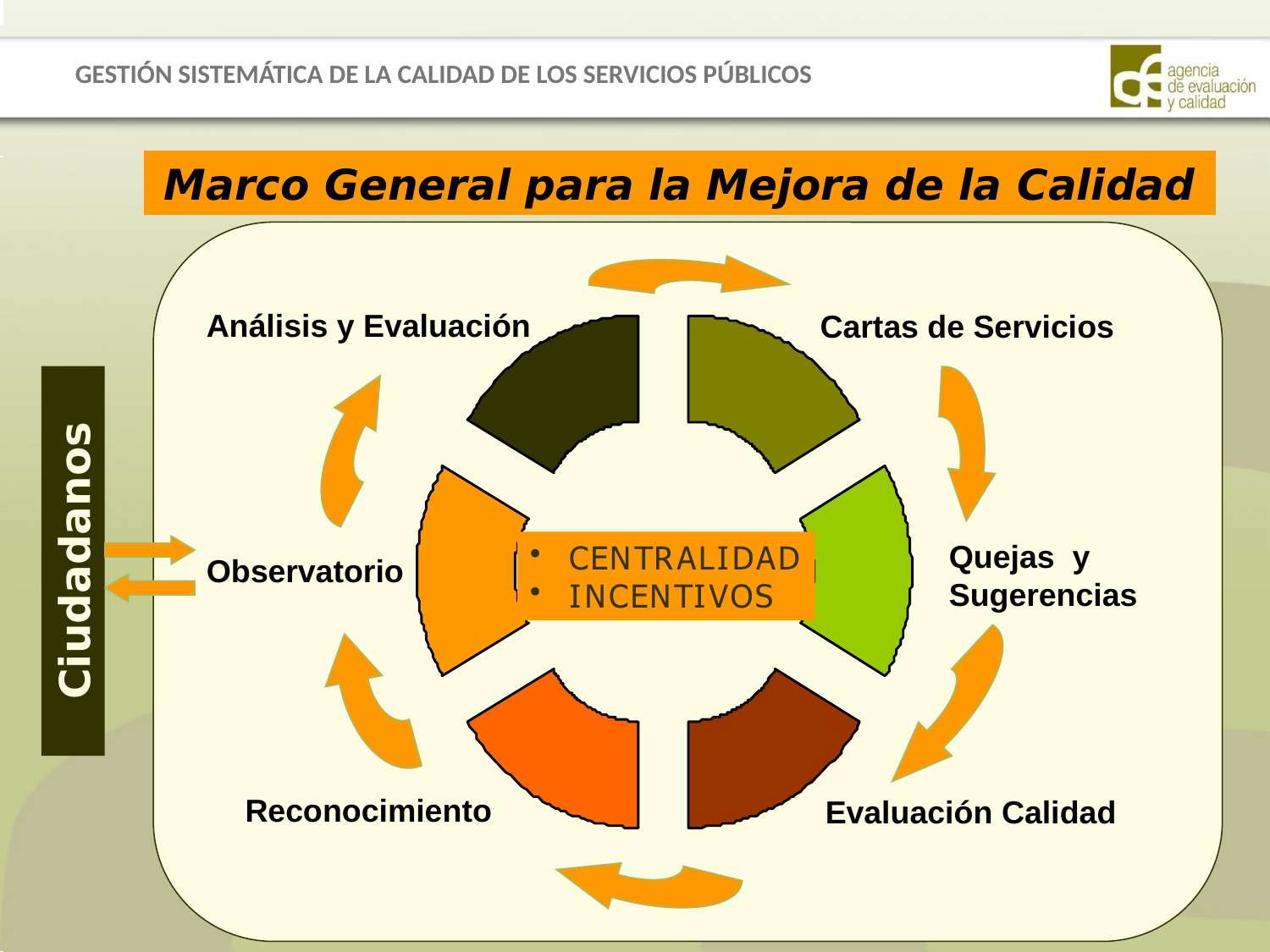

GESTIÓN SISTEMÁTICA DE LA CALIDAD DE LOS SERVICIOS PÚBLICOS
Marco General para la Mejora de la Calidad

Análisis y Evaluación
Cartas de Servicios

Ciudadanos
 CENTRALIDAD
 INCENTIVOS

Quejas  y
Sugerencias
Observatorio

Reconocimiento
Evaluación Calidad